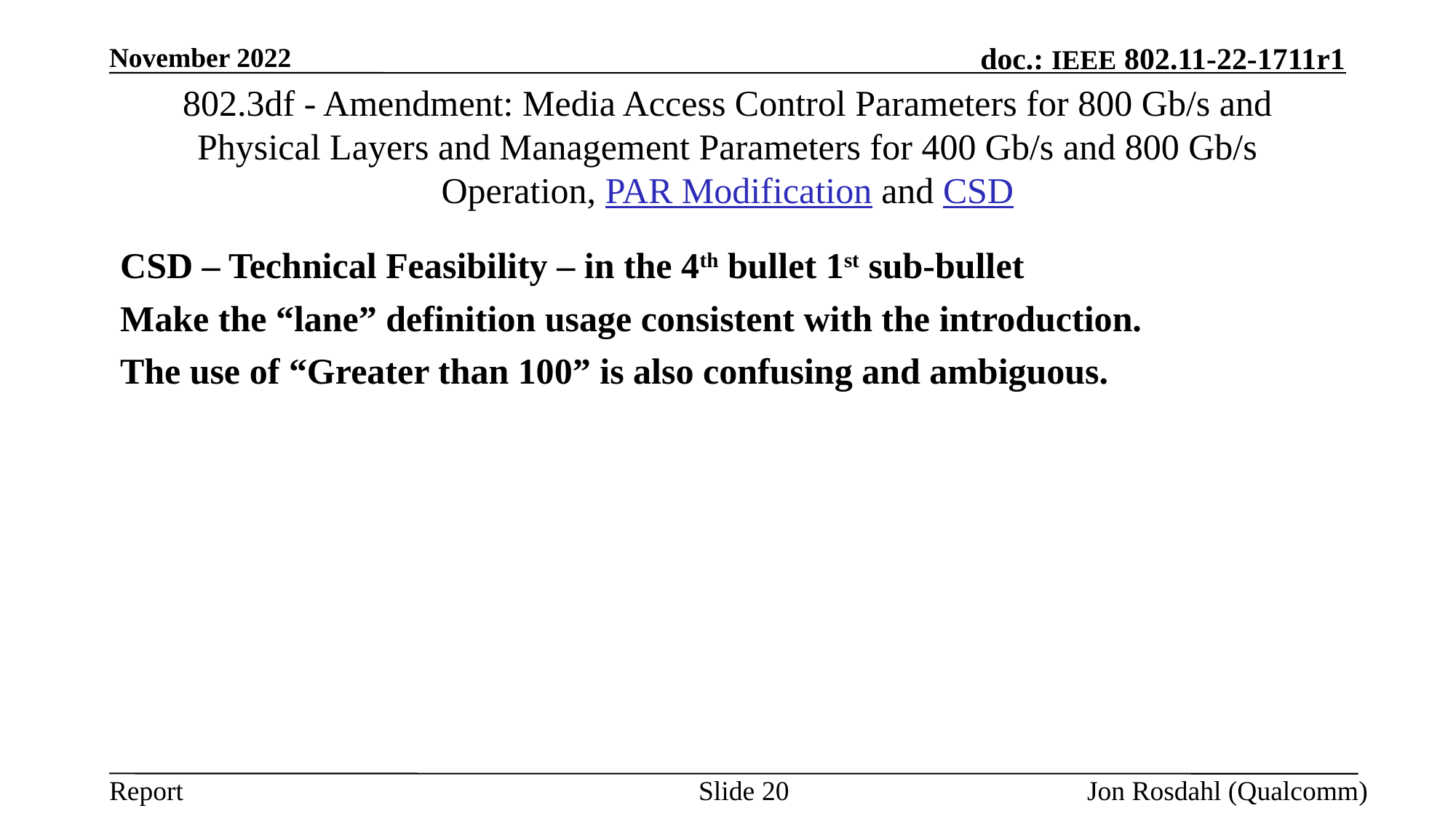

November 2022
# 802.3df - Amendment: Media Access Control Parameters for 800 Gb/s and Physical Layers and Management Parameters for 400 Gb/s and 800 Gb/s Operation, PAR Modification and CSD
CSD – Technical Feasibility – in the 4th bullet 1st sub-bullet
Make the “lane” definition usage consistent with the introduction.
The use of “Greater than 100” is also confusing and ambiguous.
Slide 20
Jon Rosdahl (Qualcomm)